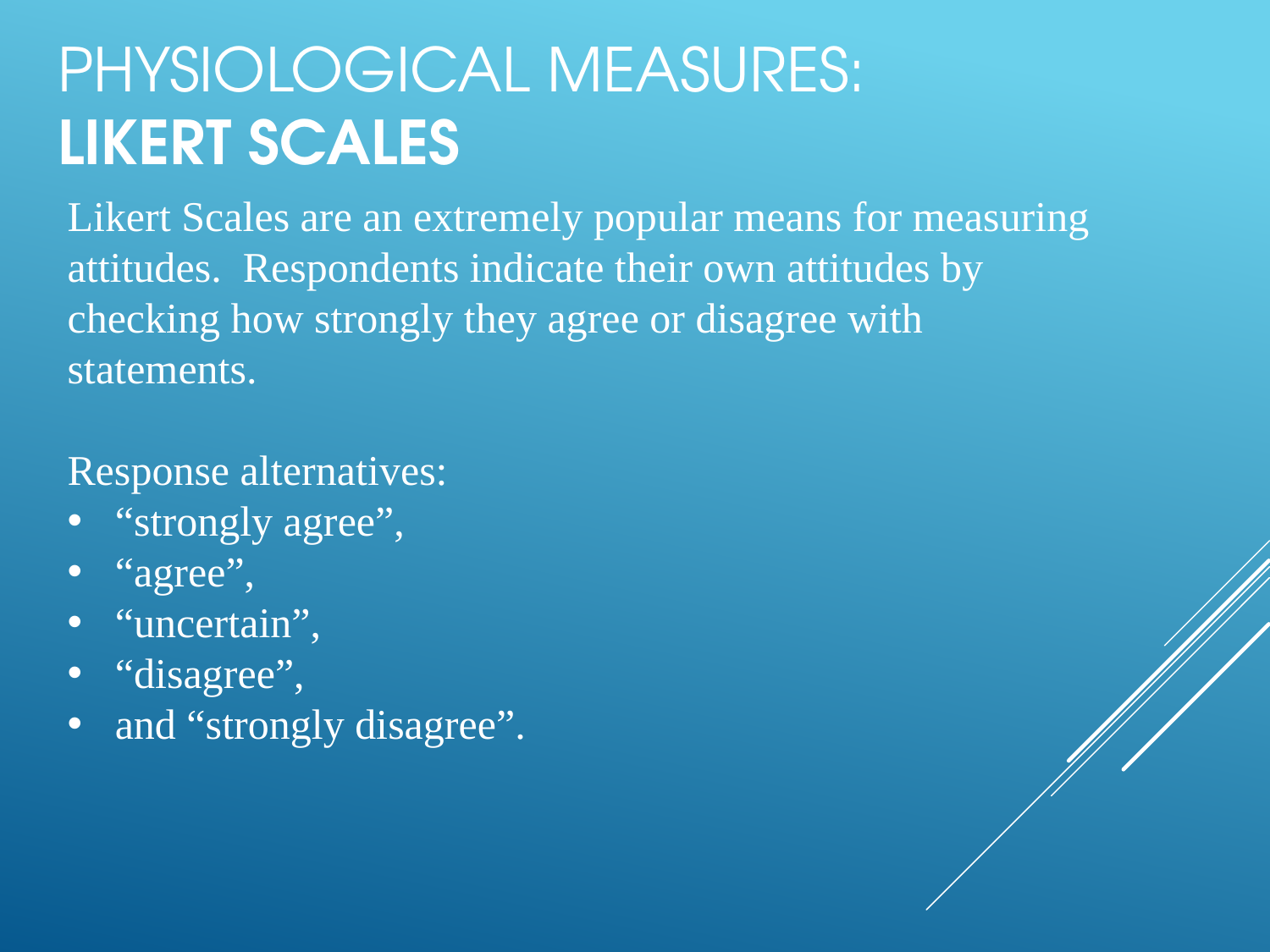

Physiological measures:
Likert Scales
Likert Scales are an extremely popular means for measuring attitudes.  Respondents indicate their own attitudes by checking how strongly they agree or disagree with statements.

Response alternatives:
“strongly agree”,
“agree”,
“uncertain”,
“disagree”,
and “strongly disagree”.